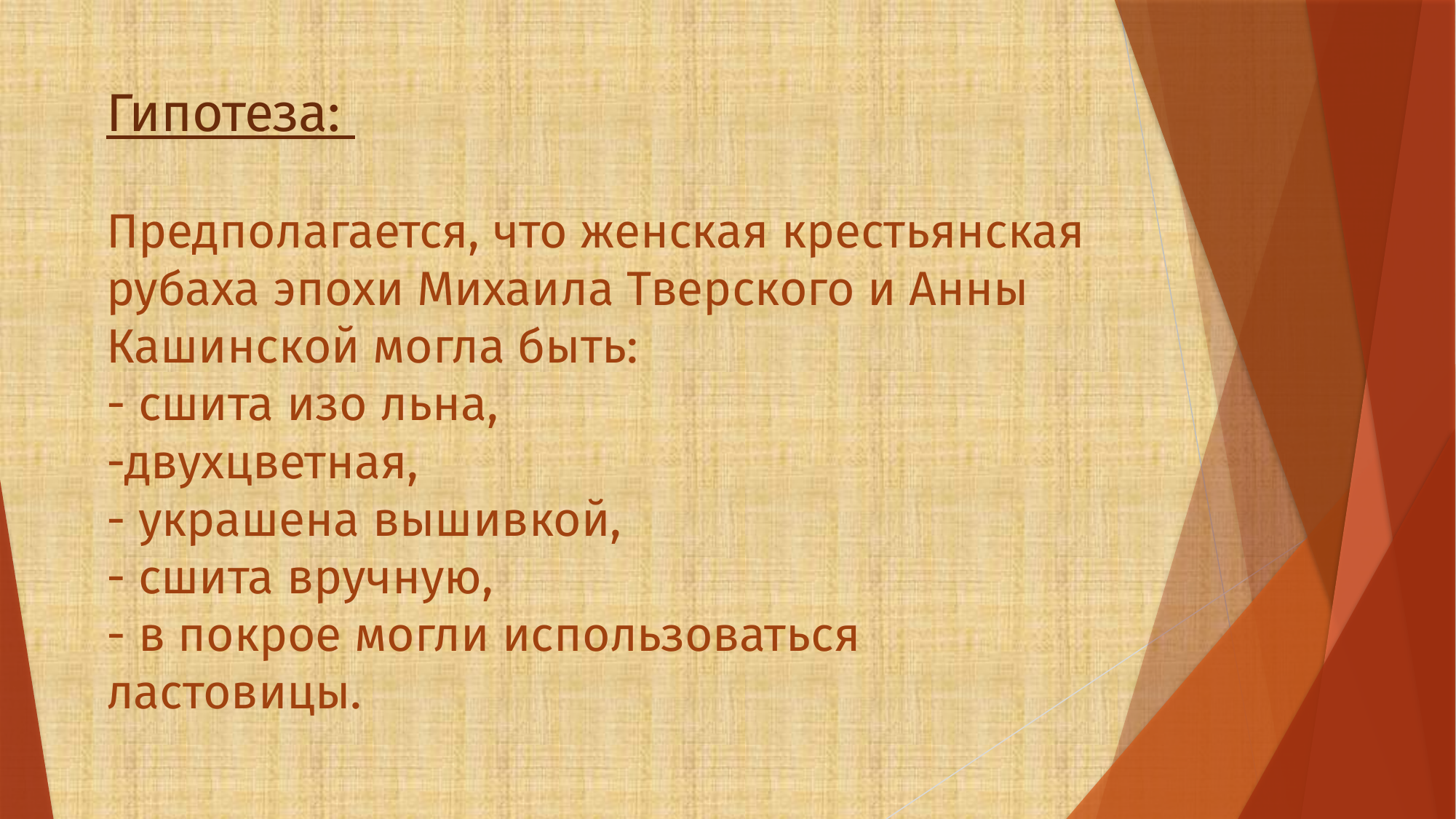

# Гипотеза: Предполагается, что женская крестьянская рубаха эпохи Михаила Тверского и Анны Кашинской могла быть: - сшита изо льна, -двухцветная, - украшена вышивкой, - сшита вручную, - в покрое могли использоваться ластовицы.